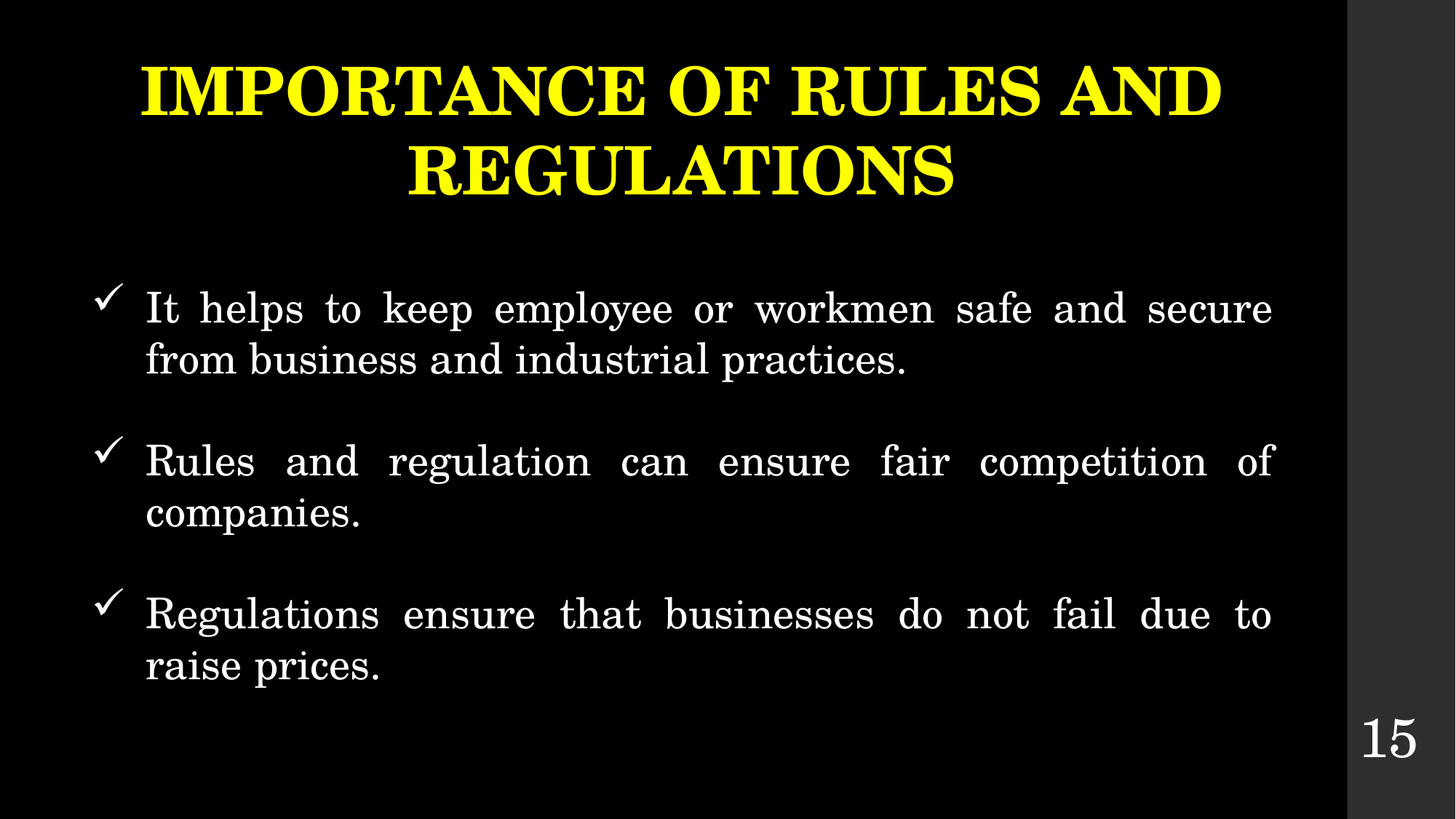

# IMPORTANCE OF RULES AND REGULATIONS
It helps to keep employee or workmen safe and secure from business and industrial practices.

Rules and regulation can ensure fair competition of companies.

Regulations ensure that businesses do not fail due to raise prices.
15